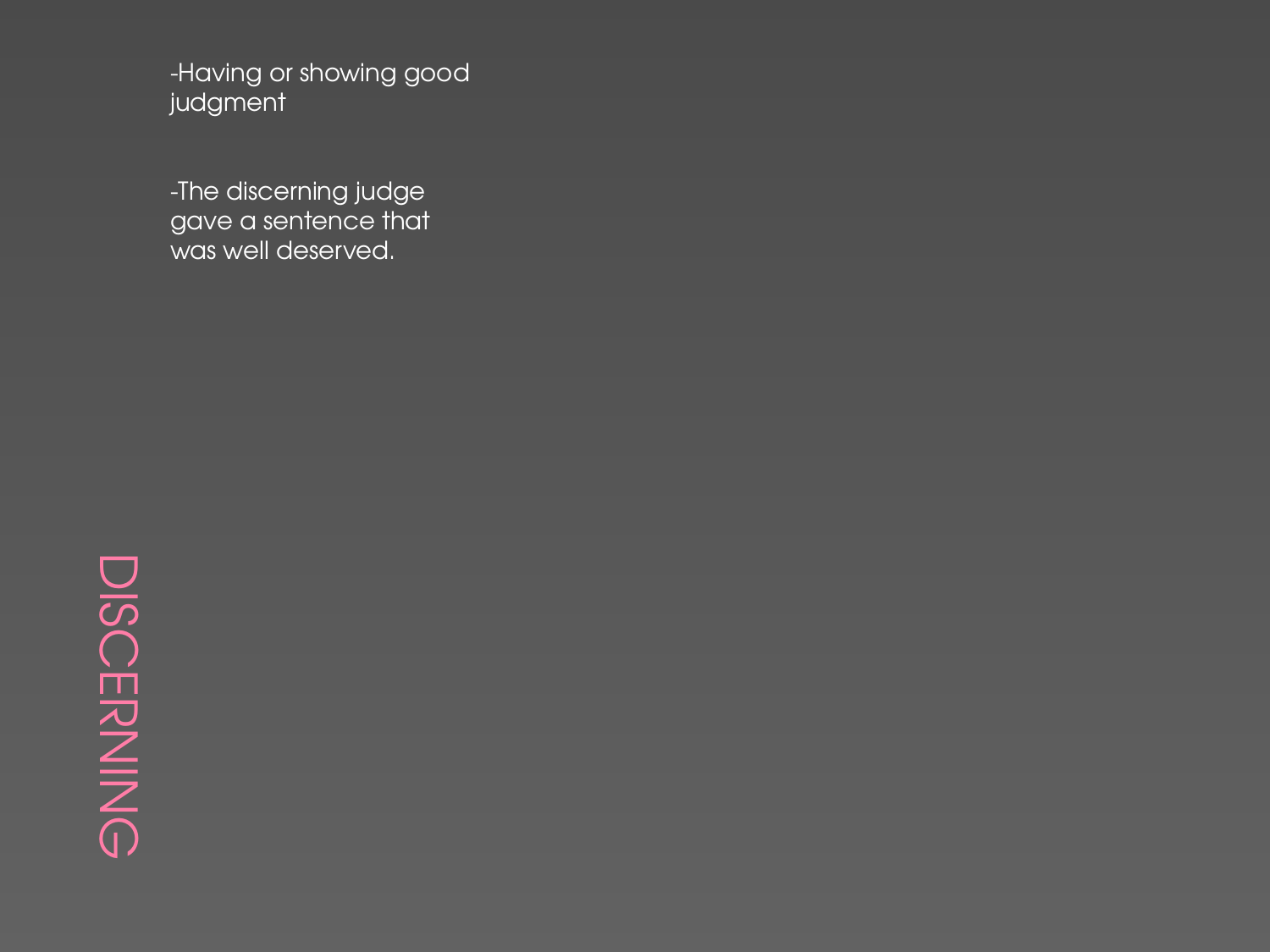

# Discerning
-Having or showing good judgment

-The discerning judge gave a sentence that was well deserved.